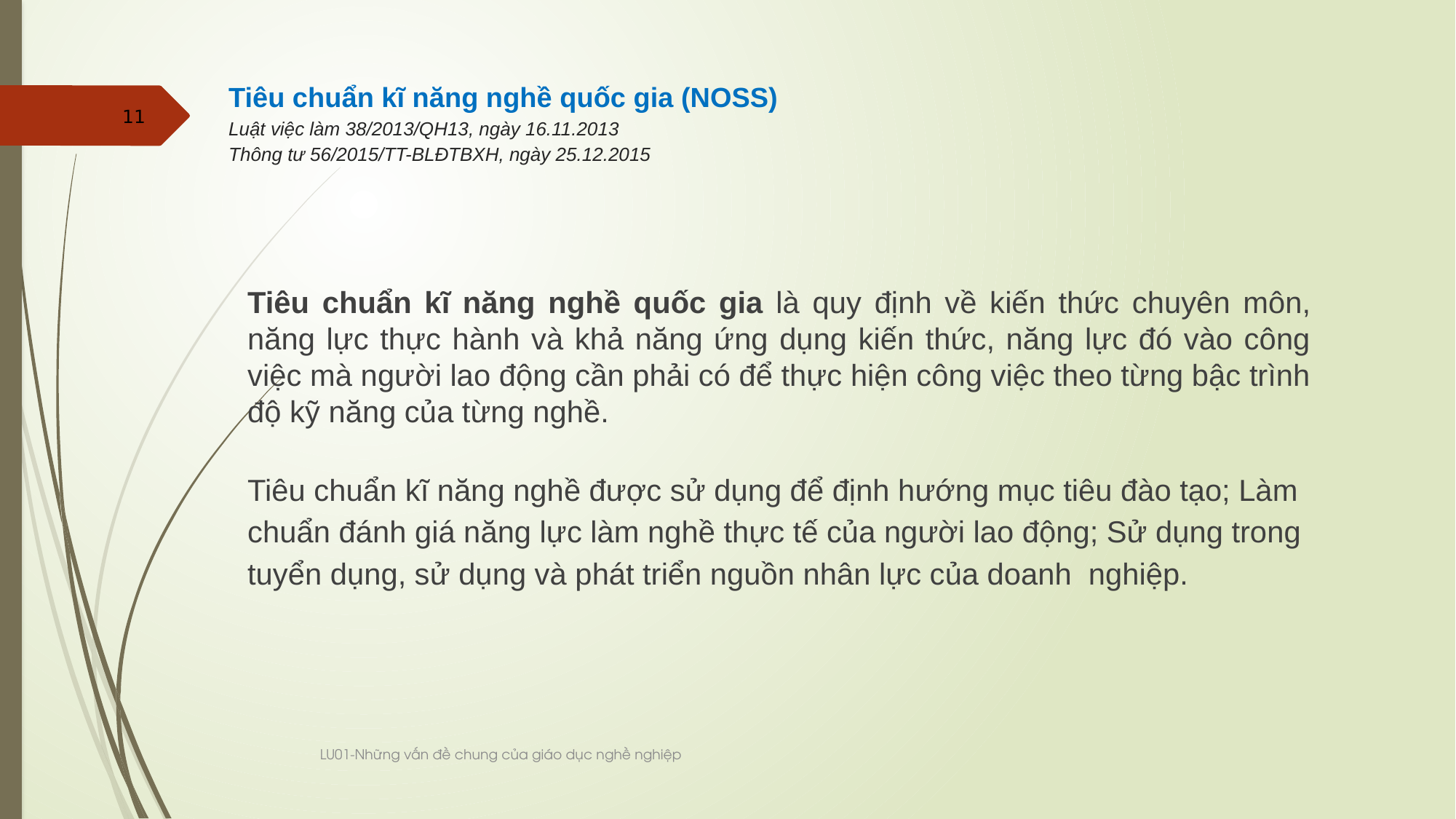

# Tiêu chuẩn kĩ năng nghề quốc gia (NOSS) Luật việc làm 38/2013/QH13, ngày 16.11.2013 Thông tư 56/2015/TT-BLĐTBXH, ngày 25.12.2015
11

Tiêu chuẩn kĩ năng nghề quốc gia là quy định về kiến thức chuyên môn, năng lực thực hành và khả năng ứng dụng kiến thức, năng lực đó vào công việc mà người lao động cần phải có để thực hiện công việc theo từng bậc trình độ kỹ năng của từng nghề.

Tiêu chuẩn kĩ năng nghề được sử dụng để định hướng mục tiêu đào tạo; Làm chuẩn đánh giá năng lực làm nghề thực tế của người lao động; Sử dụng trong tuyển dụng, sử dụng và phát triển nguồn nhân lực của doanh  nghiệp.

LU01-Những vấn đề chung của giáo dục nghề nghiệp